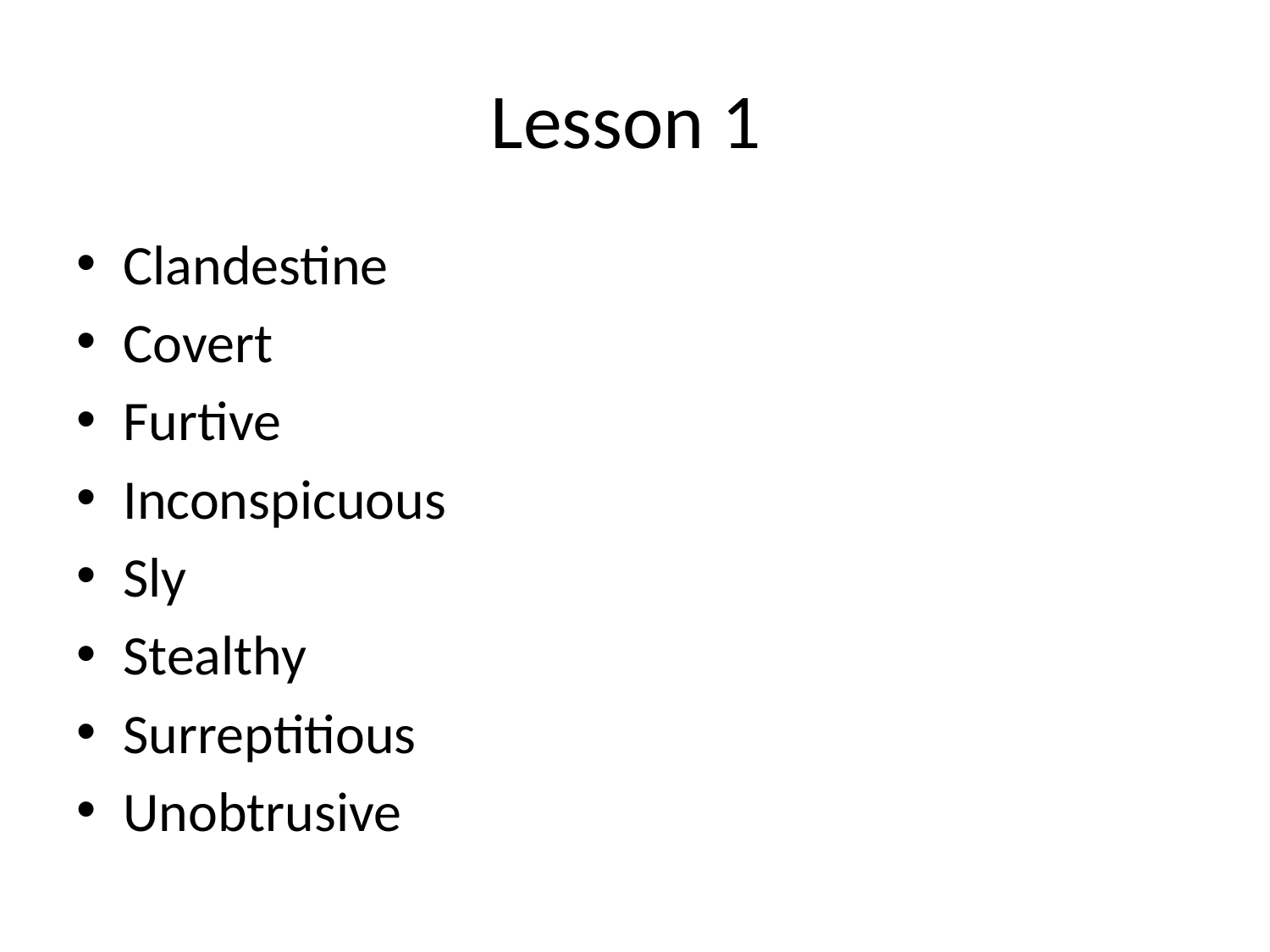

# Lesson 1
Clandestine
Covert
Furtive
Inconspicuous
Sly
Stealthy
Surreptitious
Unobtrusive